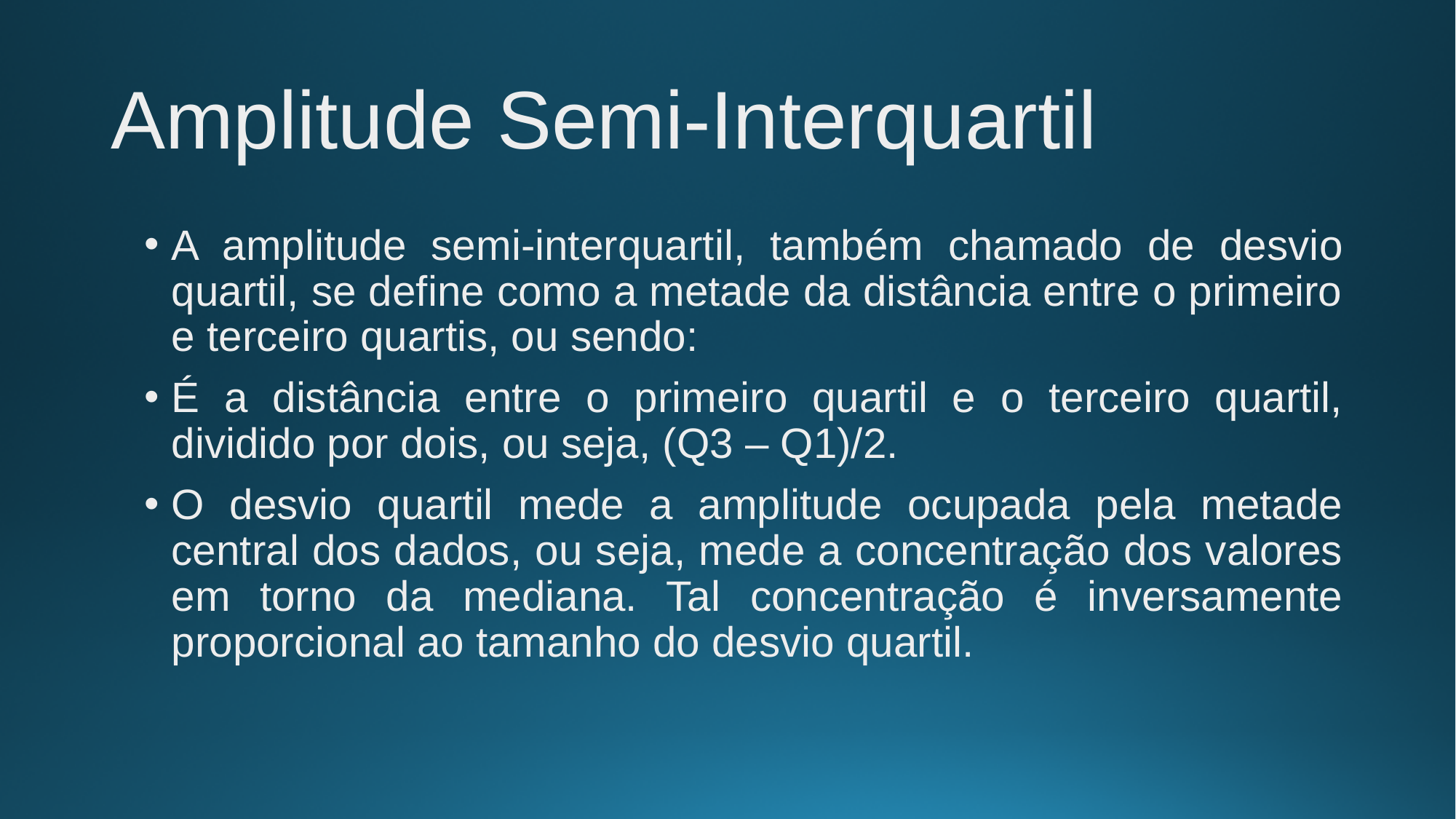

Amplitude Semi-Interquartil
A amplitude semi-interquartil, também chamado de desvio quartil, se define como a metade da distância entre o primeiro e terceiro quartis, ou sendo:
É a distância entre o primeiro quartil e o terceiro quartil, dividido por dois, ou seja, (Q3 – Q1)/2.
O desvio quartil mede a amplitude ocupada pela metade central dos dados, ou seja, mede a concentração dos valores em torno da mediana. Tal concentração é inversamente proporcional ao tamanho do desvio quartil.